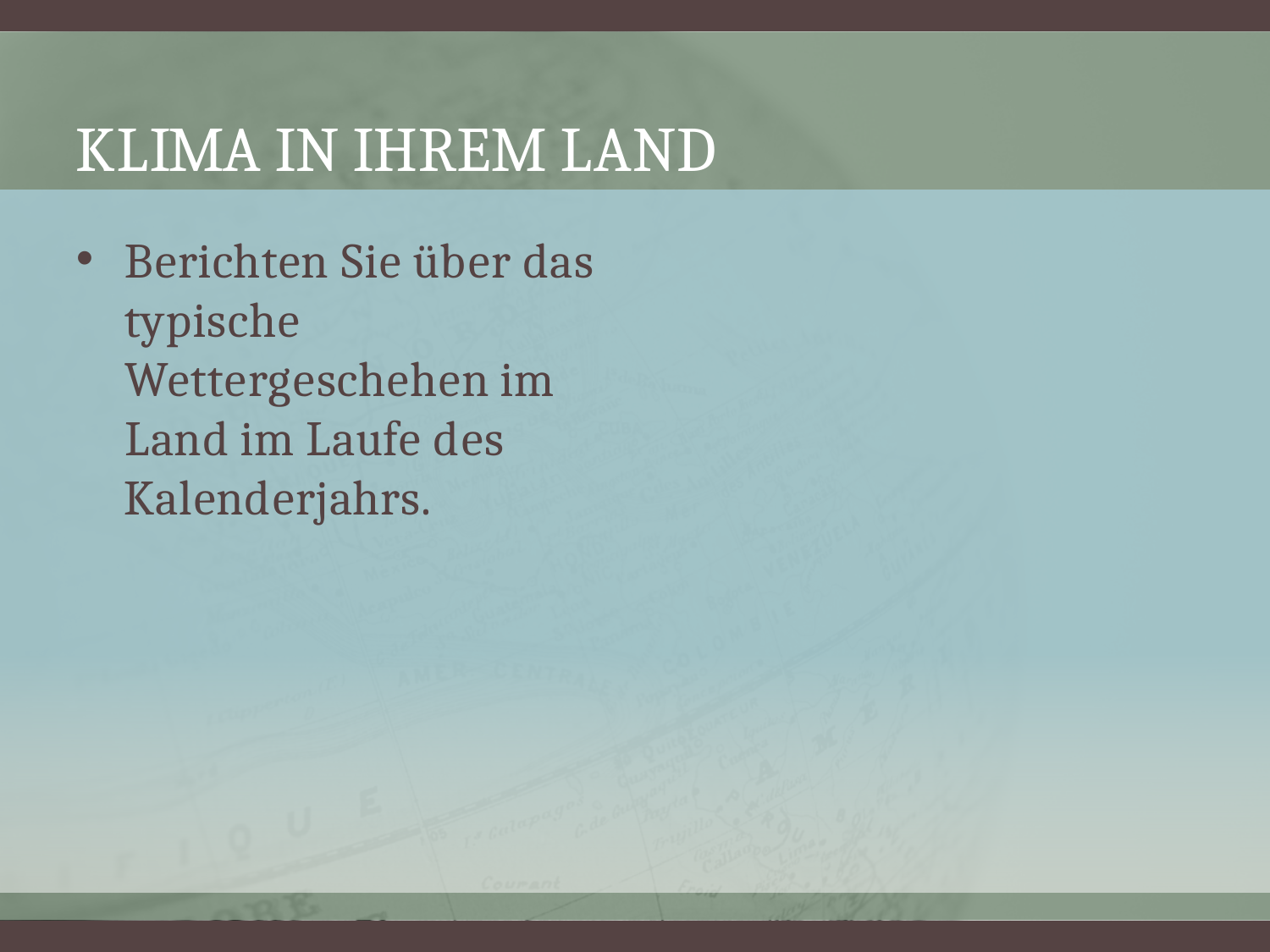

# Klima in Ihrem Land
Berichten Sie über das typische Wettergeschehen im Land im Laufe des Kalenderjahrs.